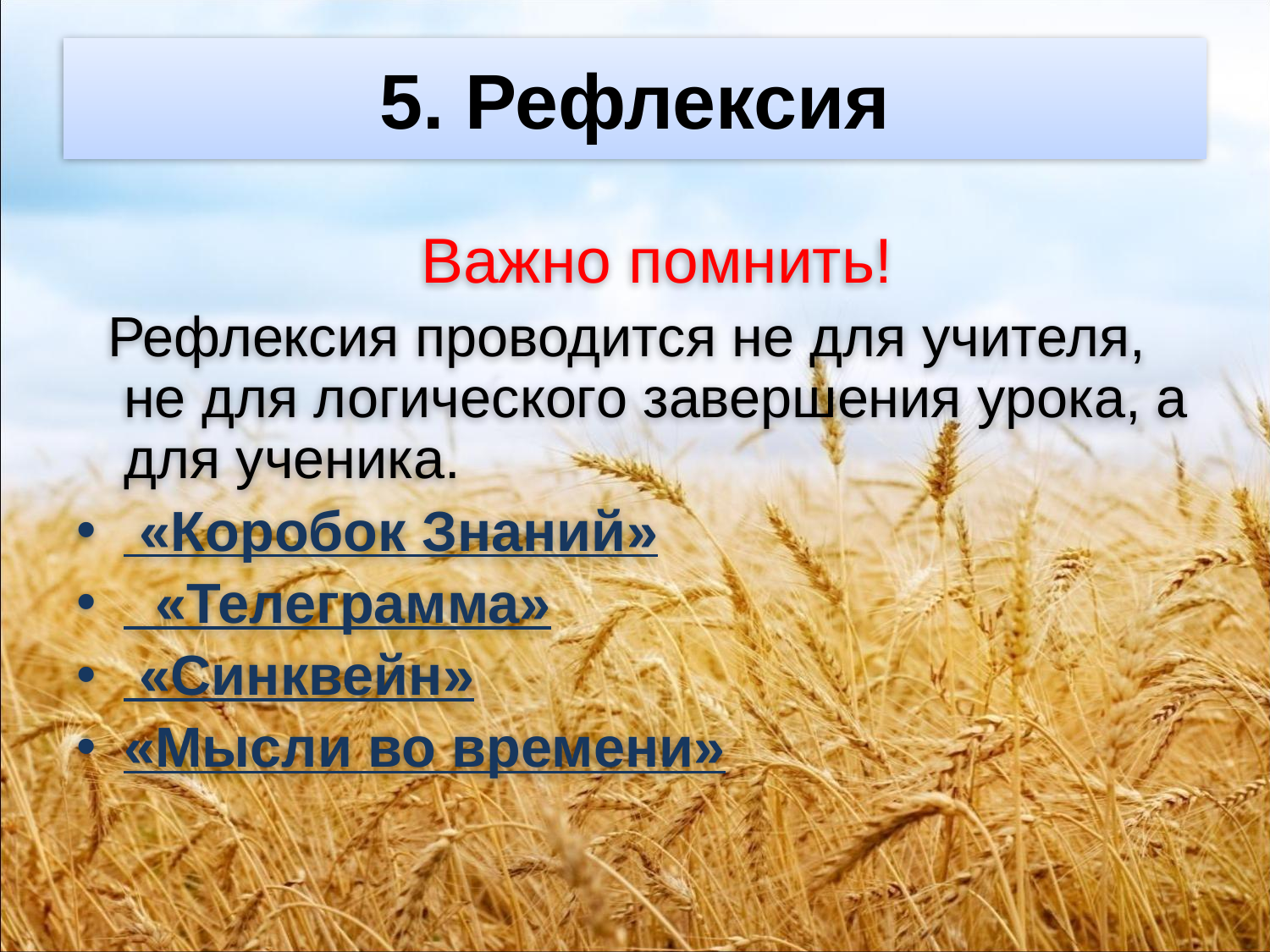

# 5. Рефлексия
                      Важно помнить!
  Рефлексия проводится не для учителя, не для логического завершения урока, а для ученика.
 «Коробок Знаний»
  «Телеграмма»
 «Синквейн»
«Мысли во времени»